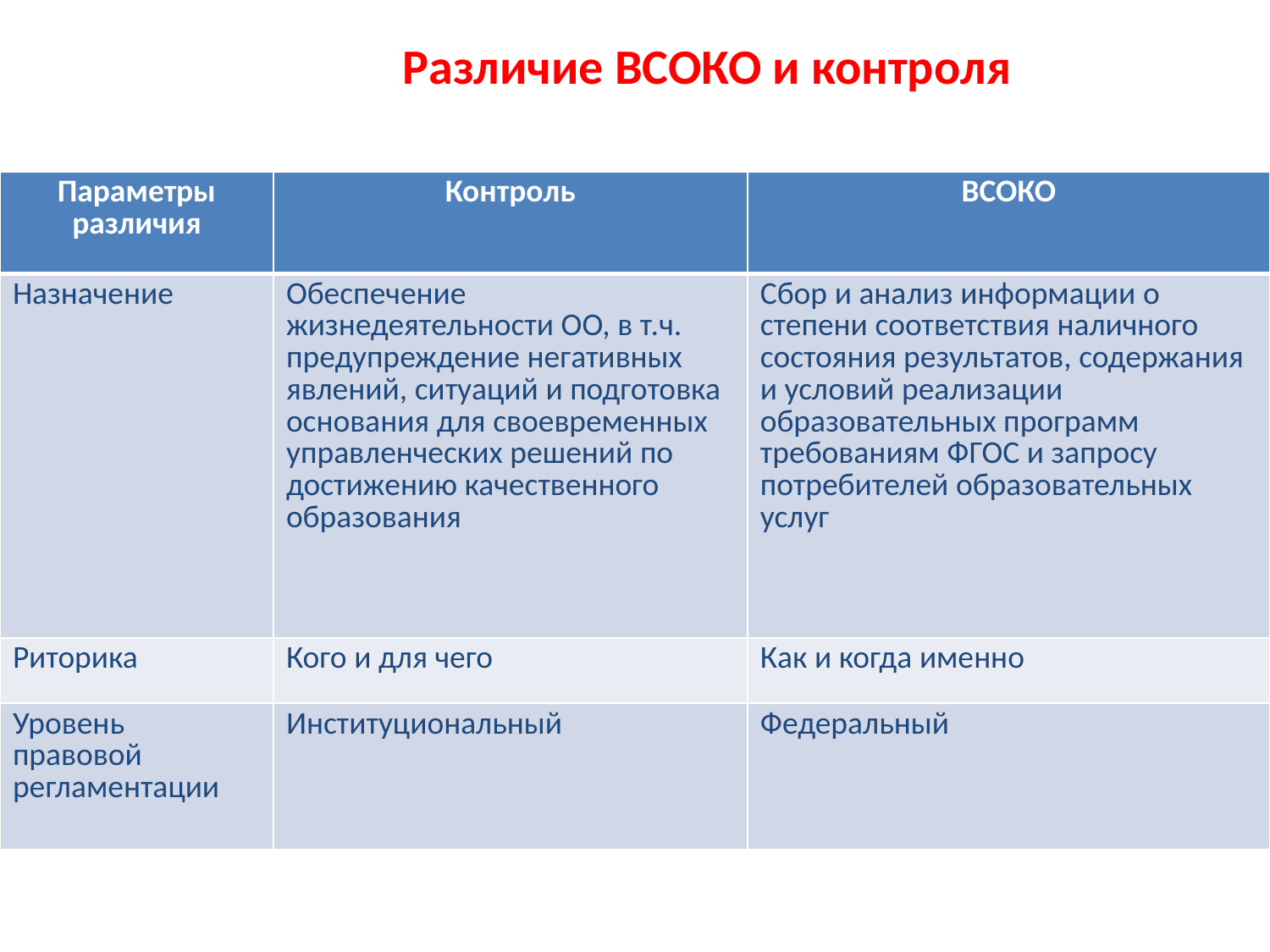

Различие ВСОКО и контроля
| Параметры различия | Контроль | ВСОКО |
| --- | --- | --- |
| Назначение | Обеспечение жизнедеятельности ОО, в т.ч. предупреждение негативных явлений, ситуаций и подготовка основания для своевременных управленческих решений по достижению качественного образования | Сбор и анализ информации о степени соответствия наличного состояния результатов, содержания и условий реализации образовательных программ требованиям ФГОС и запросу потребителей образовательных услуг |
| Риторика | Кого и для чего | Как и когда именно |
| Уровень правовой регламентации | Институциональный | Федеральный |